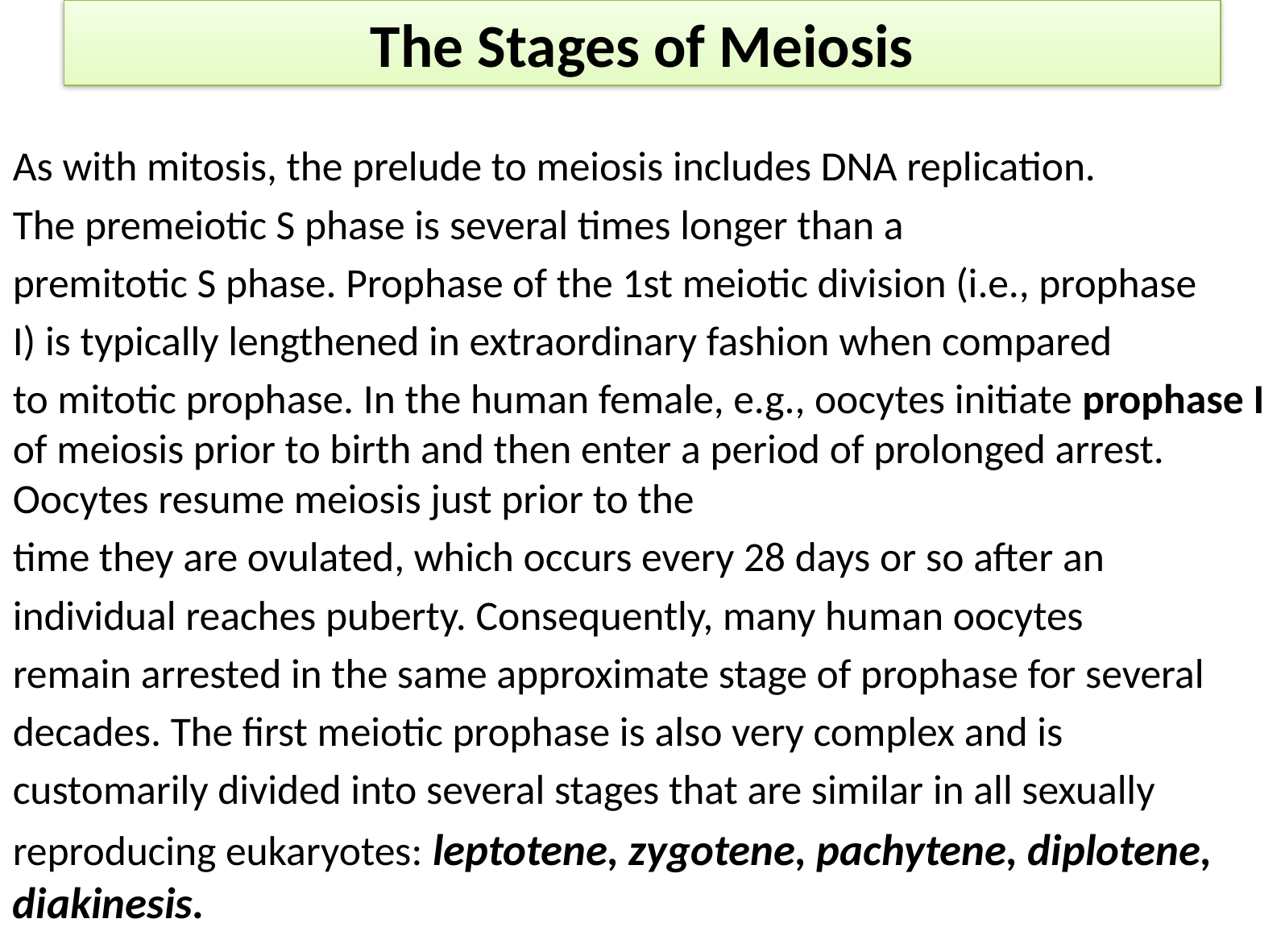

# The Stages of Meiosis
As with mitosis, the prelude to meiosis includes DNA replication.
The premeiotic S phase is several times longer than a
premitotic S phase. Prophase of the 1st meiotic division (i.e., prophase
I) is typically lengthened in extraordinary fashion when compared
to mitotic prophase. In the human female, e.g., oocytes initiate prophase I of meiosis prior to birth and then enter a period of prolonged arrest. Oocytes resume meiosis just prior to the
time they are ovulated, which occurs every 28 days or so after an
individual reaches puberty. Consequently, many human oocytes
remain arrested in the same approximate stage of prophase for several
decades. The first meiotic prophase is also very complex and is
customarily divided into several stages that are similar in all sexually
reproducing eukaryotes: leptotene, zygotene, pachytene, diplotene, diakinesis.